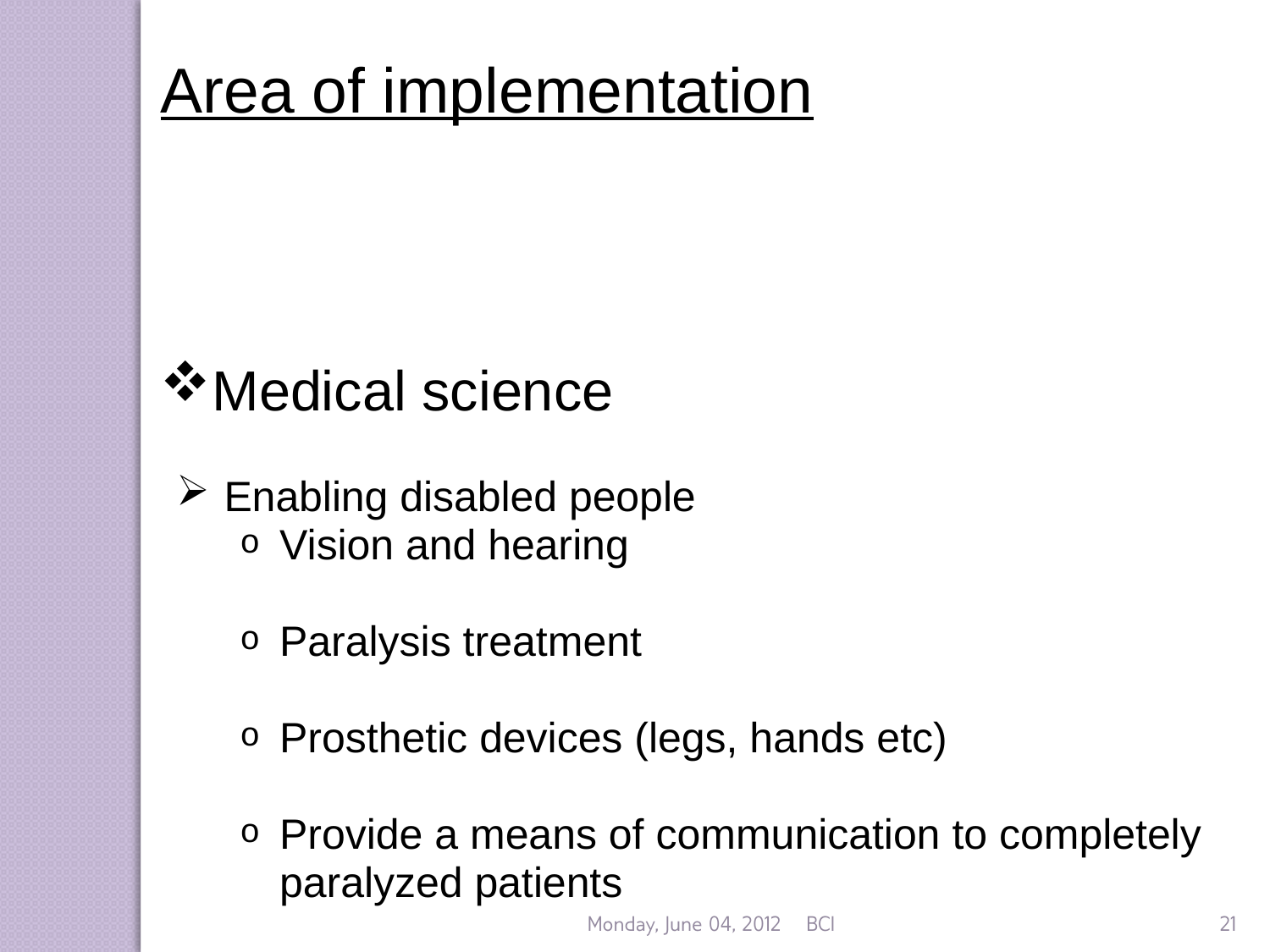

Area of implementation

Medical science

Enabling disabled people
Vision and hearing

Paralysis treatment

Prosthetic devices (legs, hands etc)

Provide a means of communication to completely paralyzed patients

Surgically implanted devices used as replacement
for paralyzed patients

Monday, June 04, 2012
BCI
21